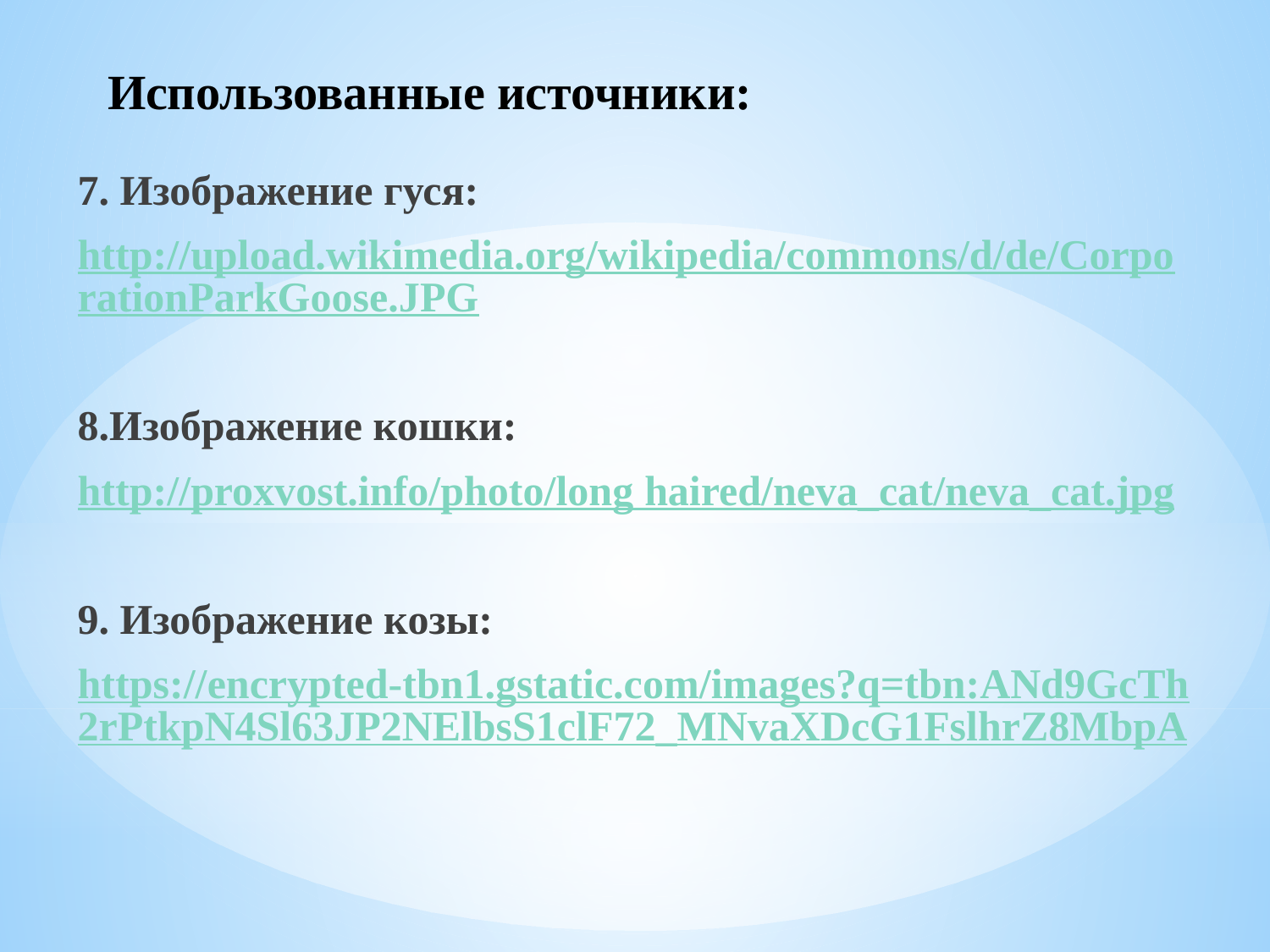

# Использованные источники:
7. Изображение гуся:
http://upload.wikimedia.org/wikipedia/commons/d/de/CorporationParkGoose.JPG

8.Изображение кошки:
http://proxvost.info/photo/long haired/neva_cat/neva_cat.jpg

9. Изображение козы:
https://encrypted-tbn1.gstatic.com/images?q=tbn:ANd9GcTh2rPtkpN4Sl63JP2NElbsS1clF72_MNvaXDcG1FslhrZ8MbpA